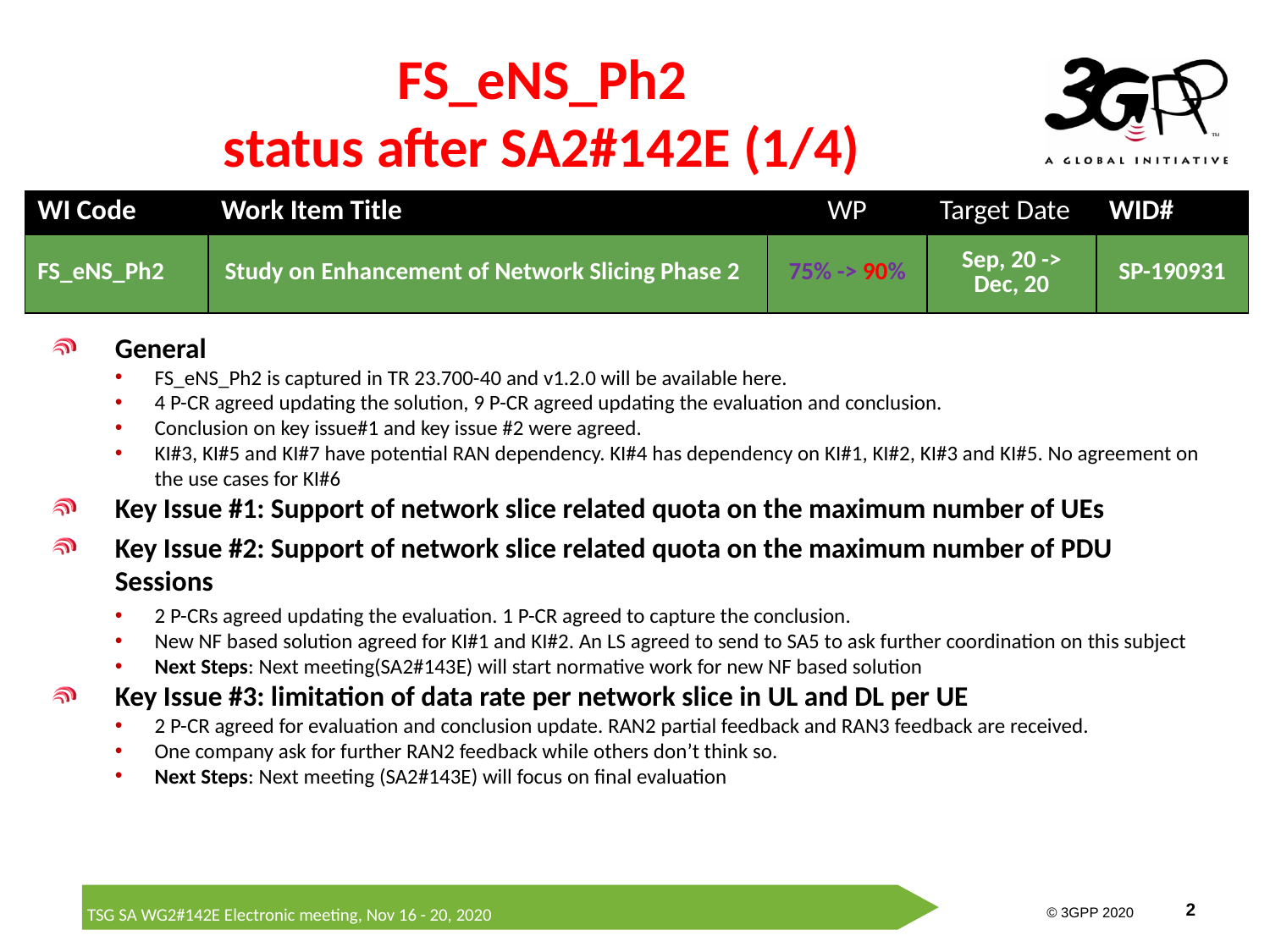

# FS_eNS_Ph2 status after SA2#142E (1/4)
| WI Code | Work Item Title | WP | Target Date | WID# |
| --- | --- | --- | --- | --- |
| FS\_eNS\_Ph2 | Study on Enhancement of Network Slicing Phase 2 | 75% -> 90% | Sep, 20 -> Dec, 20 | SP-190931 |
General
FS_eNS_Ph2 is captured in TR 23.700-40 and v1.2.0 will be available here.
4 P-CR agreed updating the solution, 9 P-CR agreed updating the evaluation and conclusion.
Conclusion on key issue#1 and key issue #2 were agreed.
KI#3, KI#5 and KI#7 have potential RAN dependency. KI#4 has dependency on KI#1, KI#2, KI#3 and KI#5. No agreement on the use cases for KI#6
Key Issue #1: Support of network slice related quota on the maximum number of UEs
Key Issue #2: Support of network slice related quota on the maximum number of PDU Sessions
2 P-CRs agreed updating the evaluation. 1 P-CR agreed to capture the conclusion.
New NF based solution agreed for KI#1 and KI#2. An LS agreed to send to SA5 to ask further coordination on this subject
Next Steps: Next meeting(SA2#143E) will start normative work for new NF based solution
Key Issue #3: limitation of data rate per network slice in UL and DL per UE
2 P-CR agreed for evaluation and conclusion update. RAN2 partial feedback and RAN3 feedback are received.
One company ask for further RAN2 feedback while others don’t think so.
Next Steps: Next meeting (SA2#143E) will focus on final evaluation